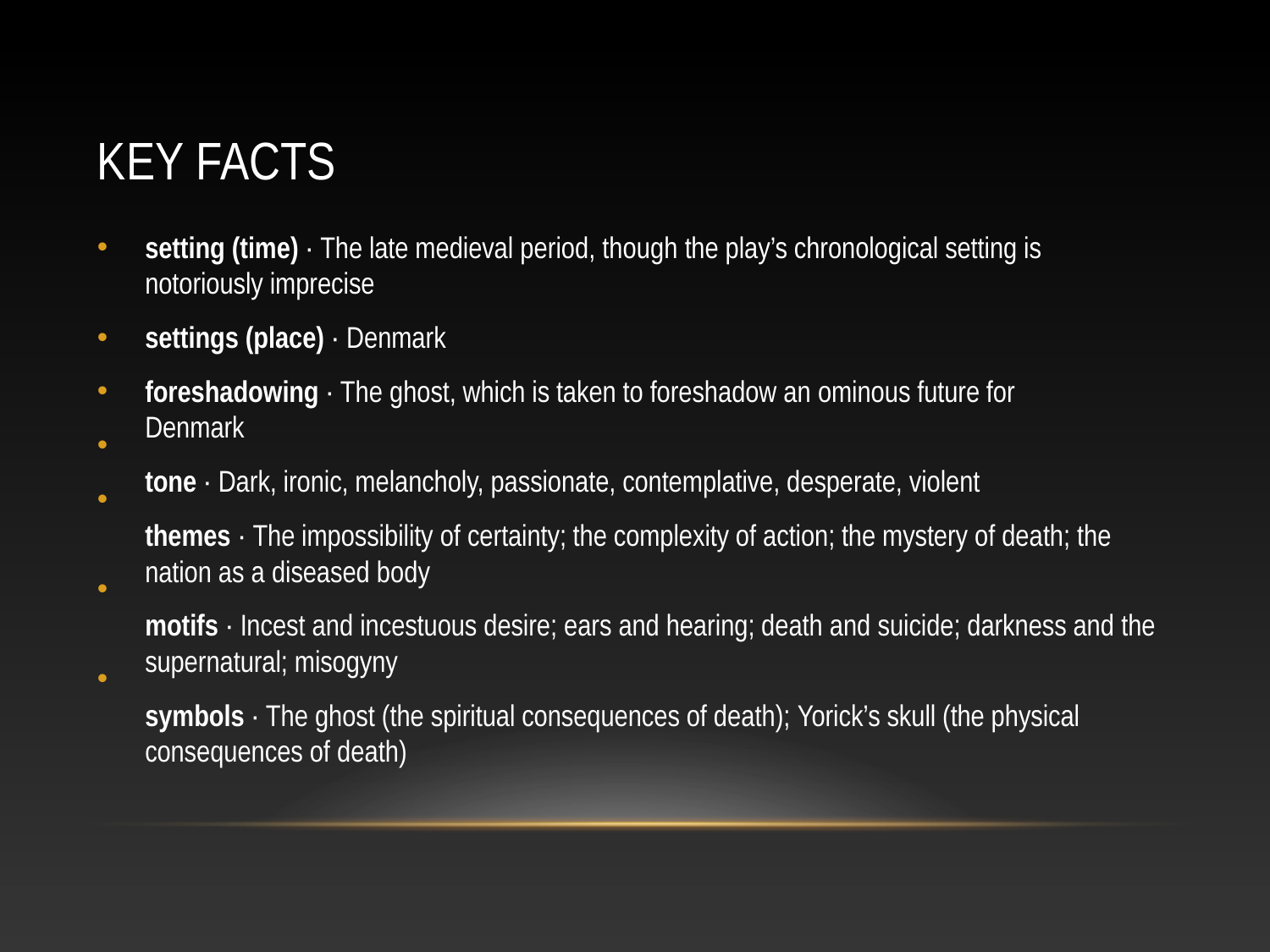

# KEY FACTS
•
setting (time) · The late medieval period, though the play’s chronological setting is  notoriously imprecise
settings (place) · Denmark
foreshadowing · The ghost, which is taken to foreshadow an ominous future for Denmark
tone · Dark, ironic, melancholy, passionate, contemplative, desperate, violent
themes · The impossibility of certainty; the complexity of action; the mystery of death; the  nation as a diseased body
motifs · Incest and incestuous desire; ears and hearing; death and suicide; darkness and the  supernatural; misogyny
symbols · The ghost (the spiritual consequences of death); Yorick’s skull (the physical  consequences of death)
•
•
•
•
•
•